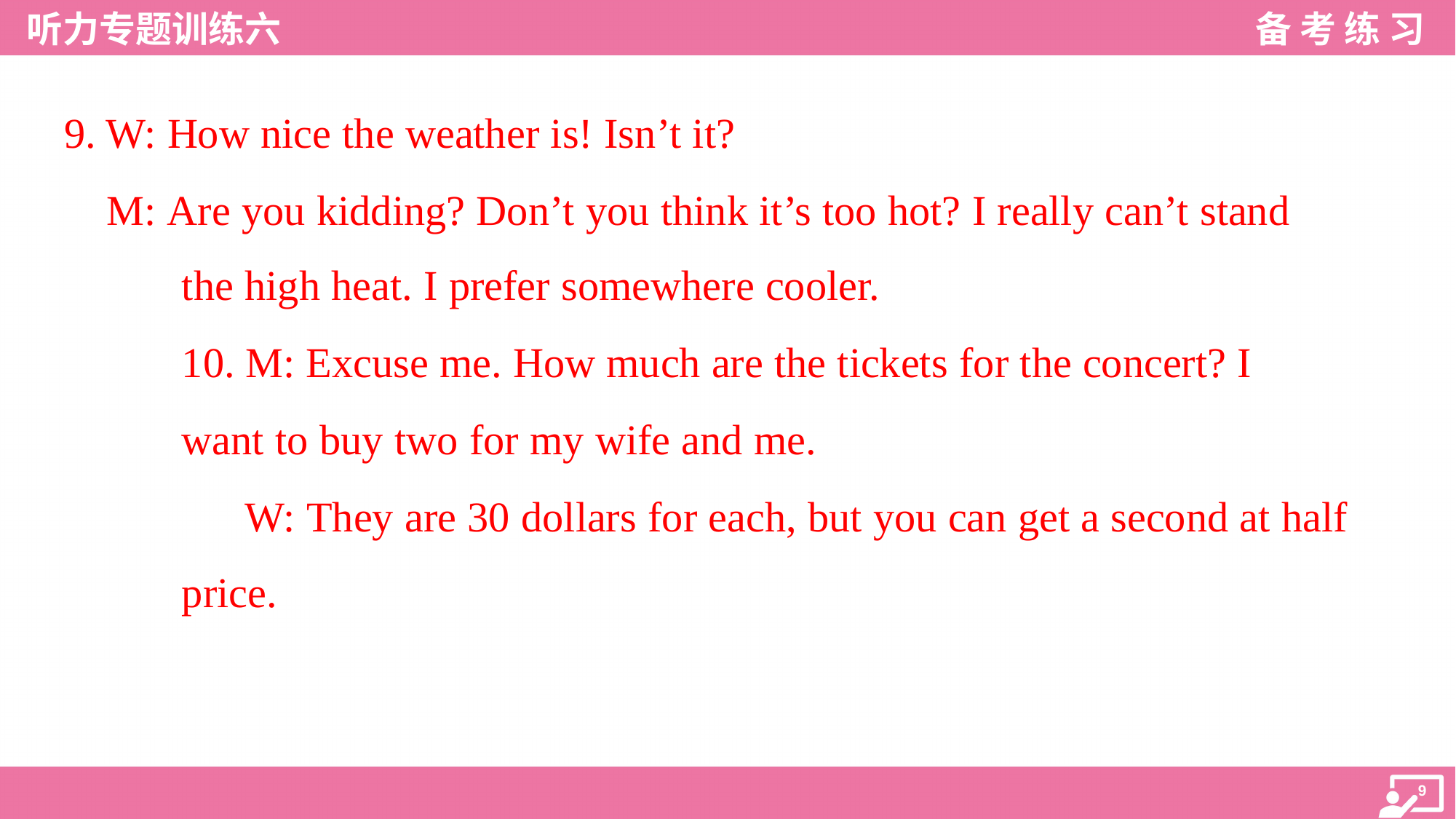

9. W: How nice the weather is! Isn’t it?
    M: Are you kidding? Don’t you think it’s too hot? I really can’t stand
the high heat. I prefer somewhere cooler.
10. M: Excuse me. How much are the tickets for the concert? I
want to buy two for my wife and me.
      W: They are 30 dollars for each, but you can get a second at half
price.